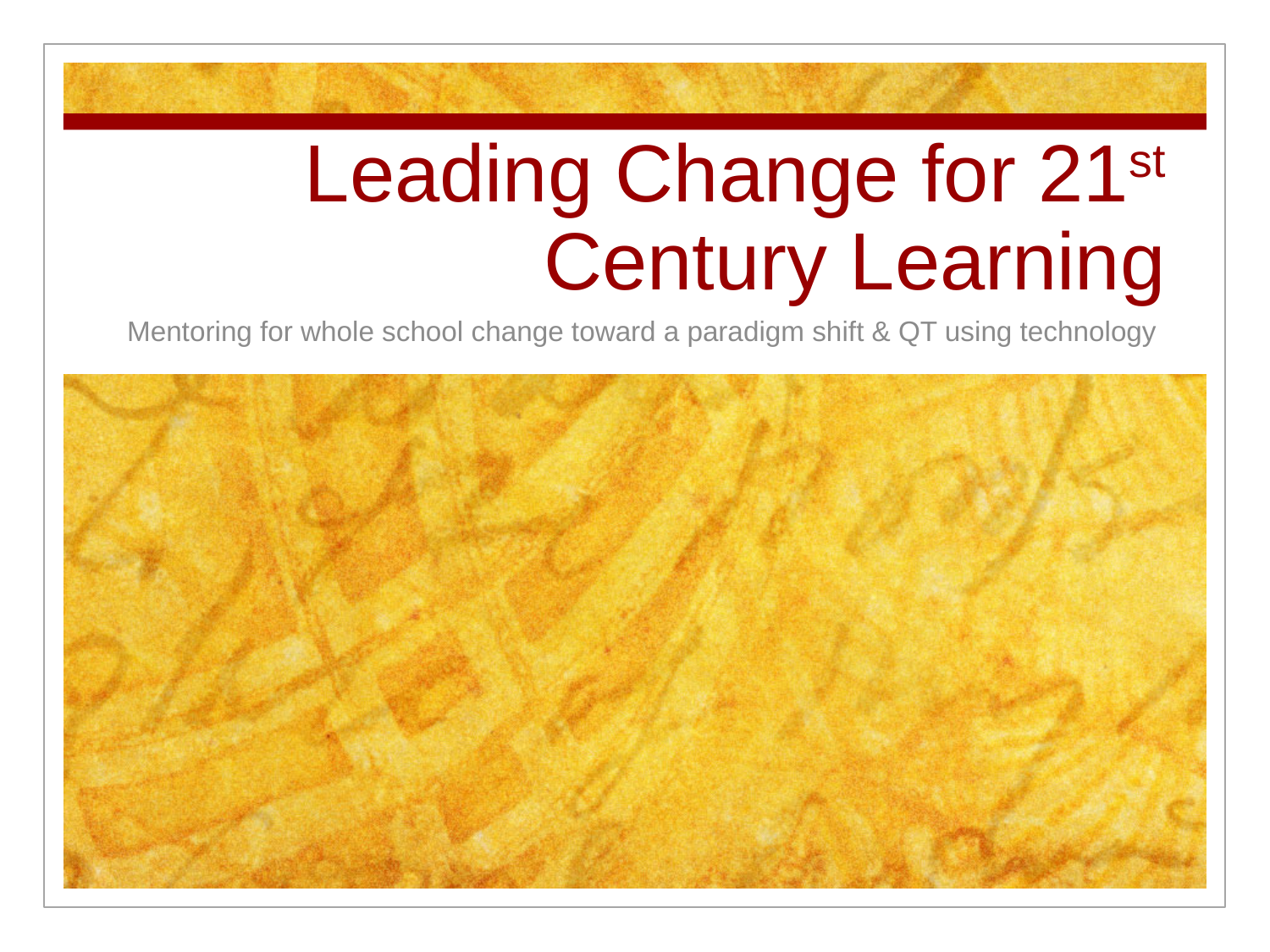

# Leading Change for 21st Century Learning
Mentoring for whole school change toward a paradigm shift & QT using technology